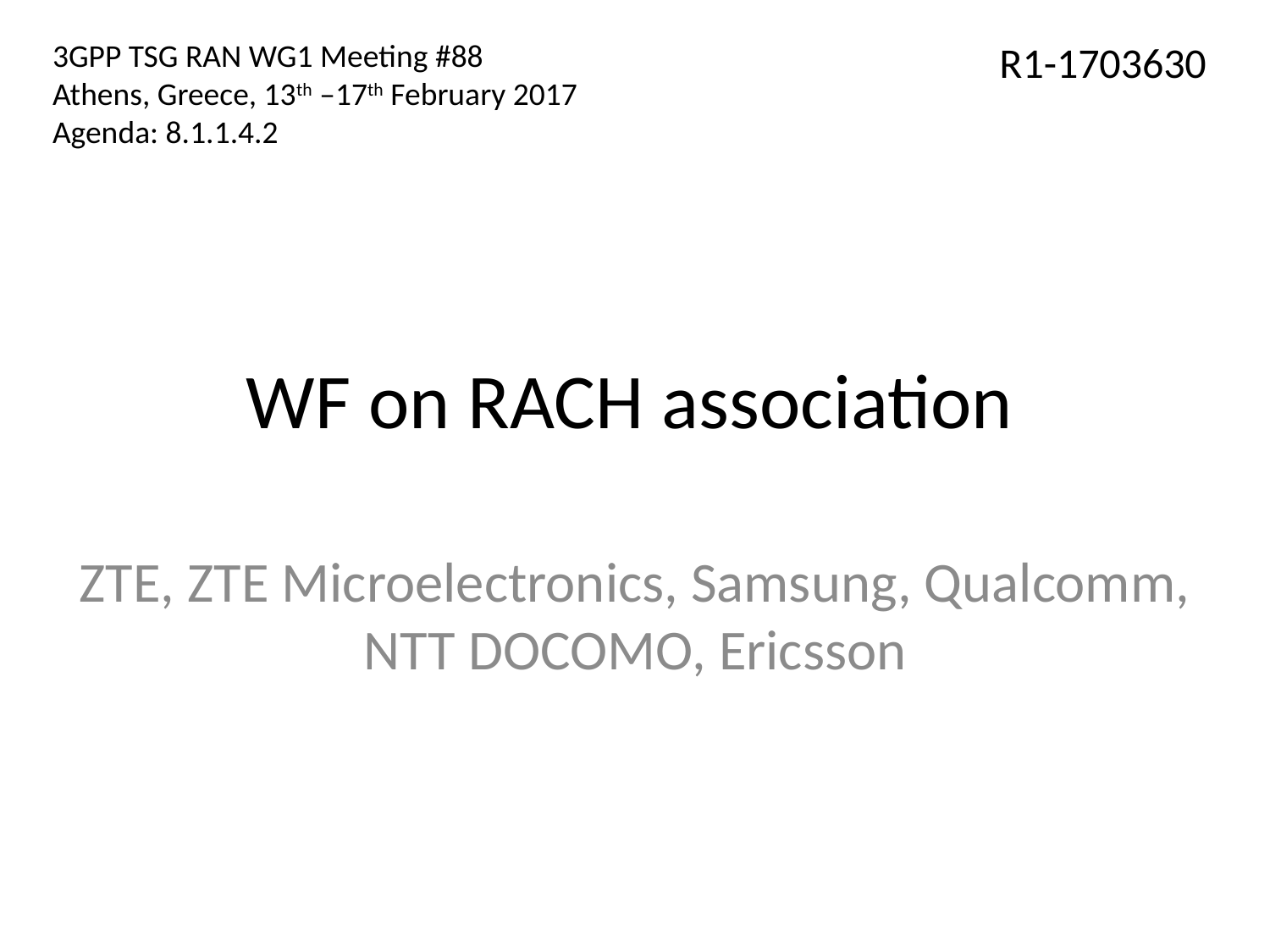

3GPP TSG RAN WG1 Meeting #88
Athens, Greece, 13th –17th February 2017
Agenda: 8.1.1.4.2
R1-1703630
# WF on RACH association
ZTE, ZTE Microelectronics, Samsung, Qualcomm, NTT DOCOMO, Ericsson